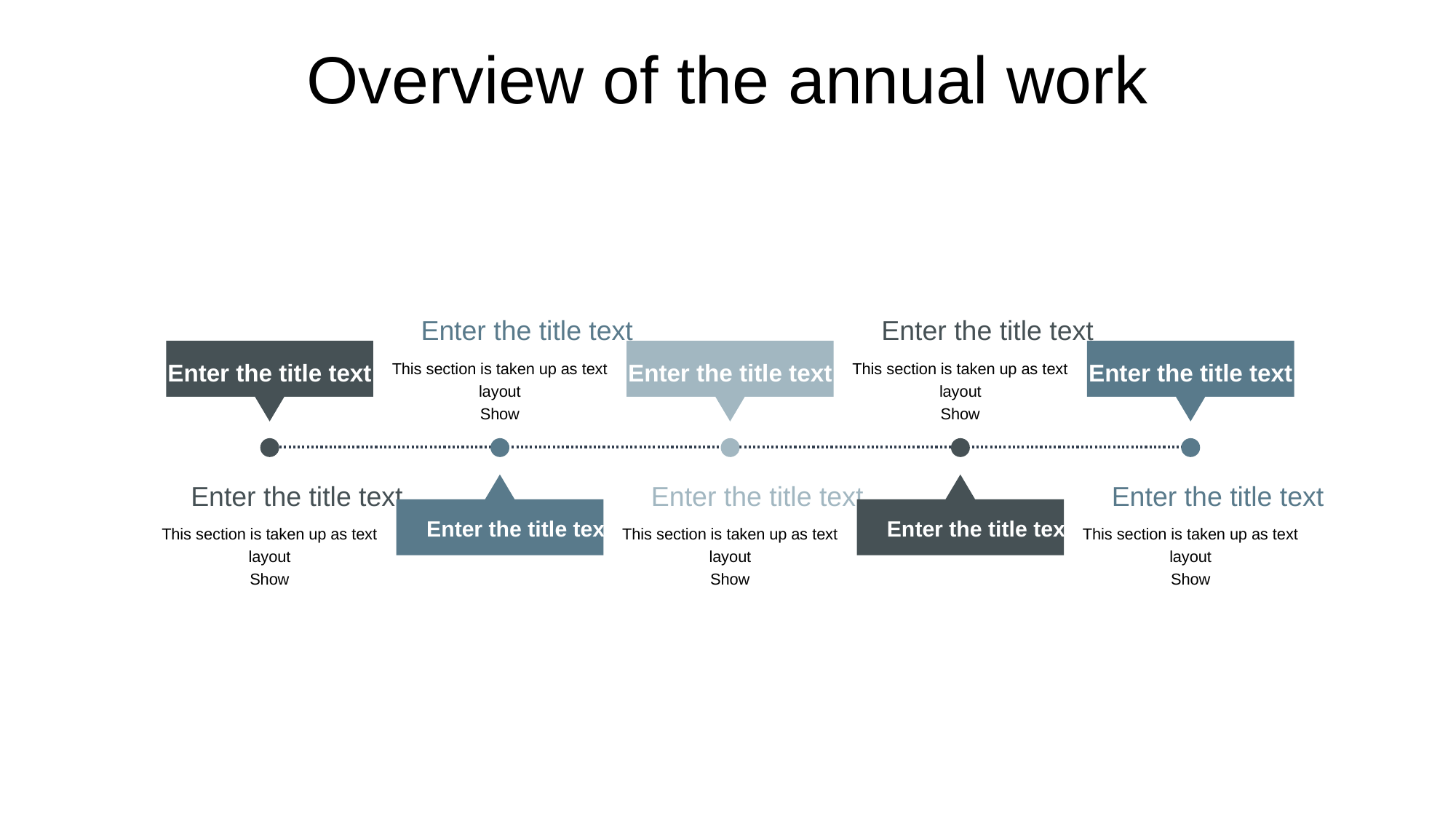

Overview of the annual work
Enter the title text
This section is taken up as text layout
Show

Enter the title text
Enter the title text
This section is taken up as text layout
Show

Enter the title text
Enter the title text

Enter the title text
This section is taken up as text layout
Show
Enter the title text

Enter the title text
This section is taken up as text layout
Show
Enter the title text

Enter the title text
This section is taken up as text layout
Show